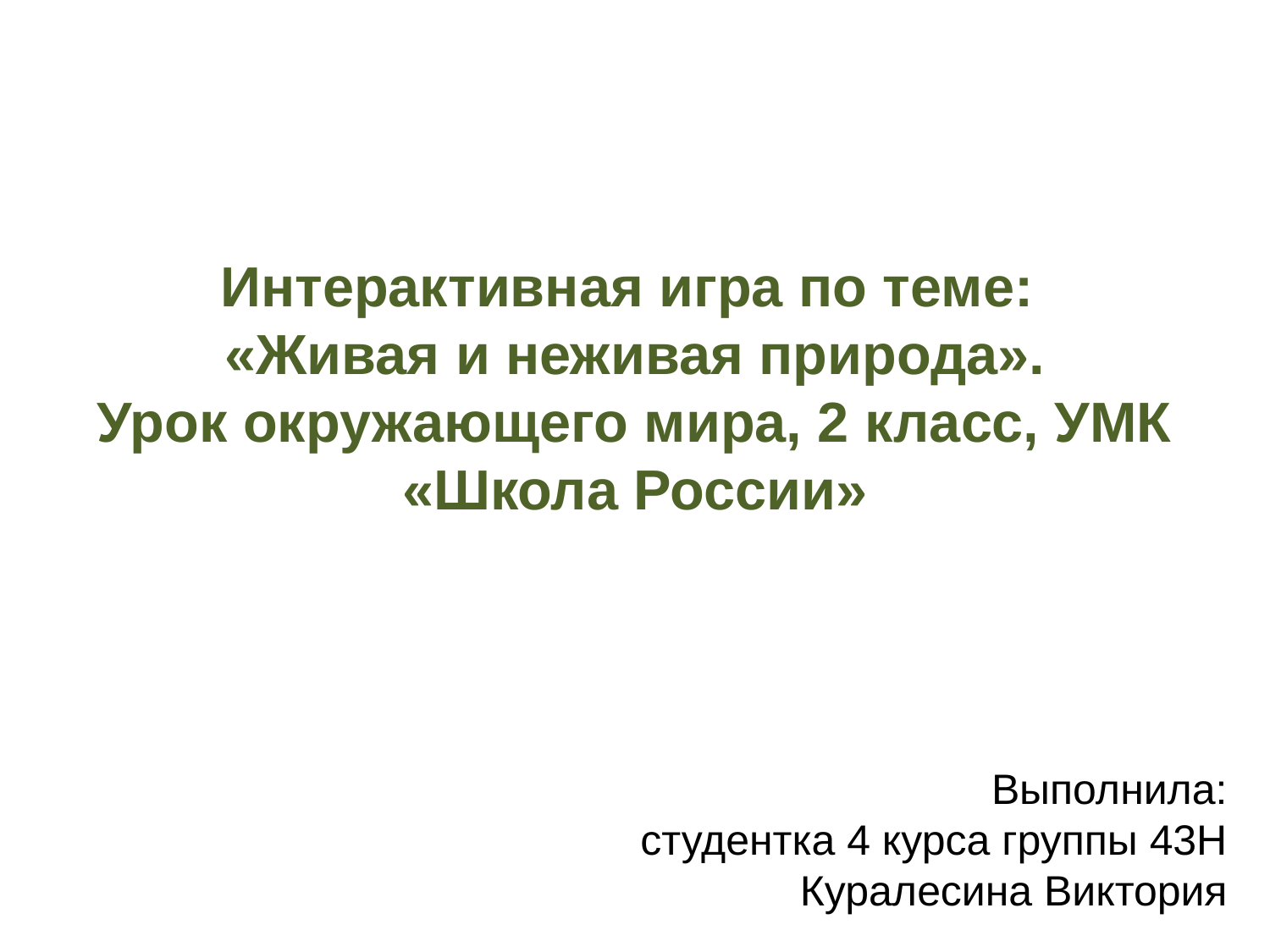

# Интерактивная игра по теме: «Живая и неживая природа». Урок окружающего мира, 2 класс, УМК «Школа России»
Выполнила:
студентка 4 курса группы 43Н
Куралесина Виктория